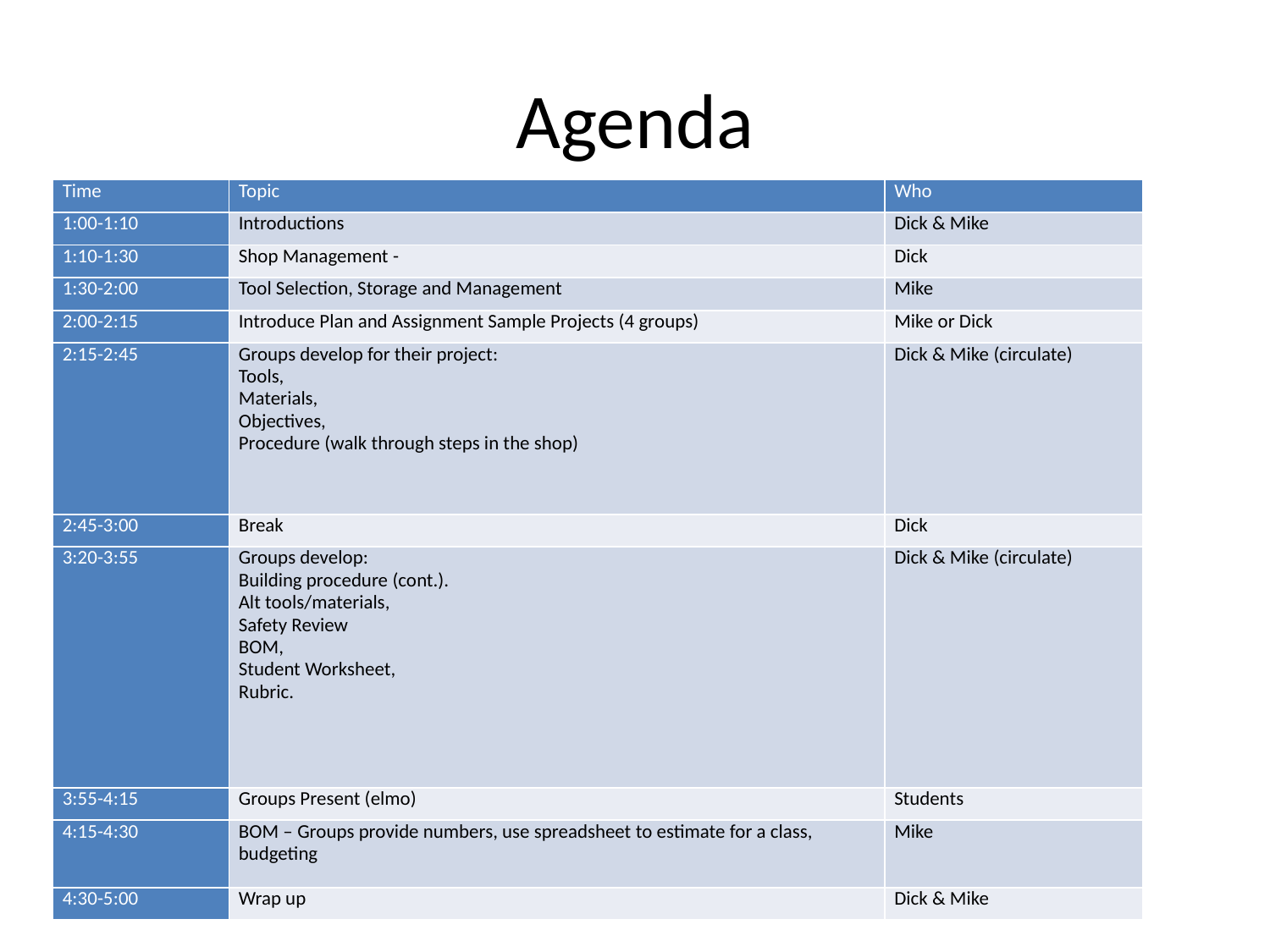

# Agenda
| Time | Topic | Who |
| --- | --- | --- |
| 1:00-1:10 | Introductions | Dick & Mike |
| 1:10-1:30 | Shop Management - | Dick |
| 1:30-2:00 | Tool Selection, Storage and Management | Mike |
| 2:00-2:15 | Introduce Plan and Assignment Sample Projects (4 groups) | Mike or Dick |
| 2:15-2:45 | Groups develop for their project: Tools, Materials, Objectives, Procedure (walk through steps in the shop) | Dick & Mike (circulate) |
| 2:45-3:00 | Break | Dick |
| 3:20-3:55 | Groups develop: Building procedure (cont.). Alt tools/materials, Safety Review BOM, Student Worksheet, Rubric. | Dick & Mike (circulate) |
| 3:55-4:15 | Groups Present (elmo) | Students |
| 4:15-4:30 | BOM – Groups provide numbers, use spreadsheet to estimate for a class, budgeting | Mike |
| 4:30-5:00 | Wrap up | Dick & Mike |